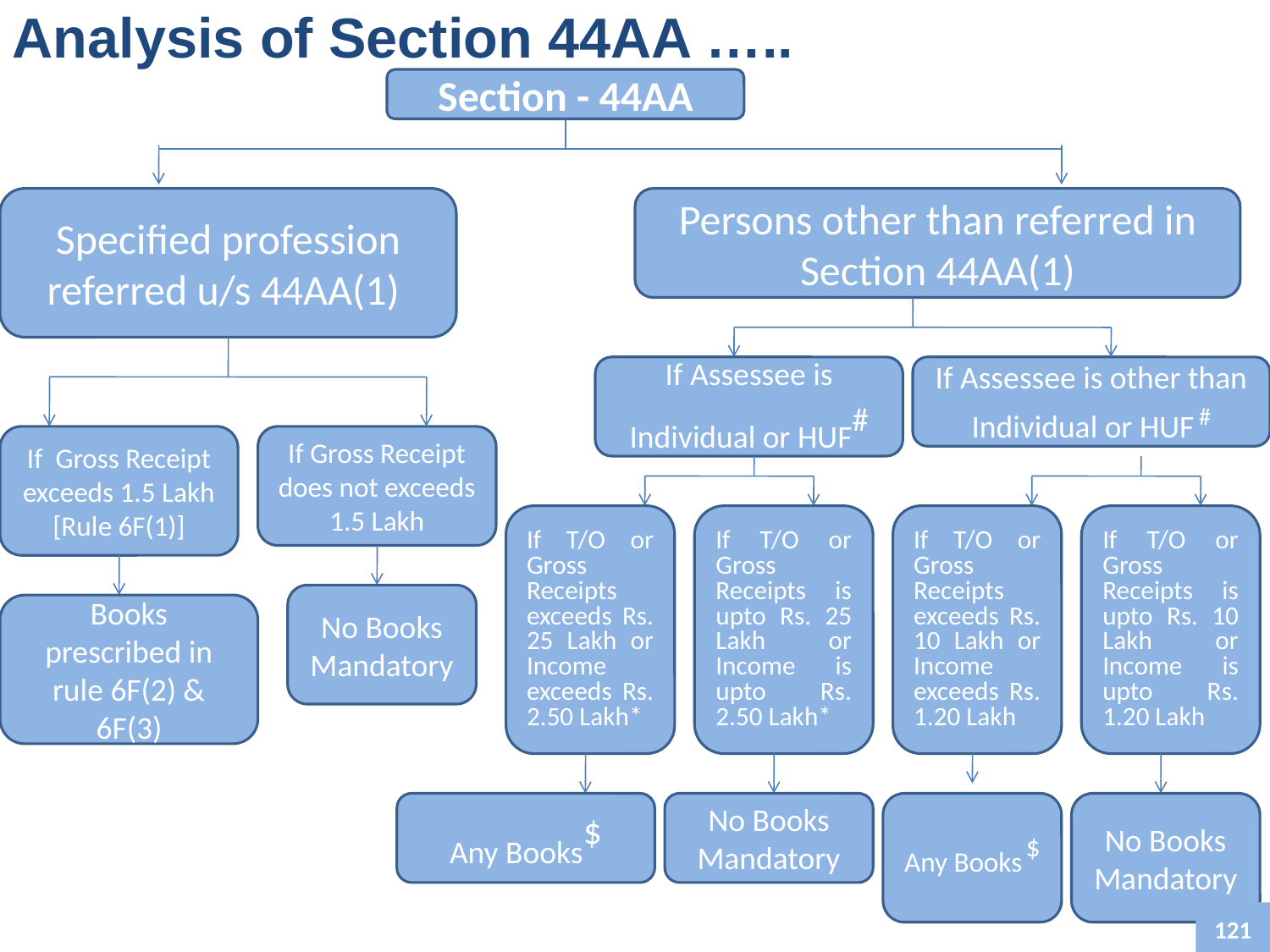

Analysis of Section 44AA …..

Section - 44AA
Specified profession referred u/s 44AA(1)
Persons other than referred in Section 44AA(1)
If Assessee is Individual or HUF#
If Assessee is other than Individual or HUF #
If  Gross Receipt exceeds 1.5 Lakh [Rule 6F(1)]
If Gross Receipt does not exceeds 1.5 Lakh
If T/O or Gross Receipts exceeds Rs. 25 Lakh or Income exceeds Rs. 2.50 Lakh*
If T/O or Gross Receipts is upto Rs. 25 Lakh or Income is upto Rs. 2.50 Lakh*
If T/O or Gross Receipts exceeds Rs. 10 Lakh or Income exceeds Rs. 1.20 Lakh
If T/O or Gross Receipts is upto Rs. 10 Lakh or Income is upto Rs. 1.20 Lakh
No Books Mandatory
Books prescribed in rule 6F(2) & 6F(3)
Any Books$
No Books Mandatory
Any Books $
No Books Mandatory
121